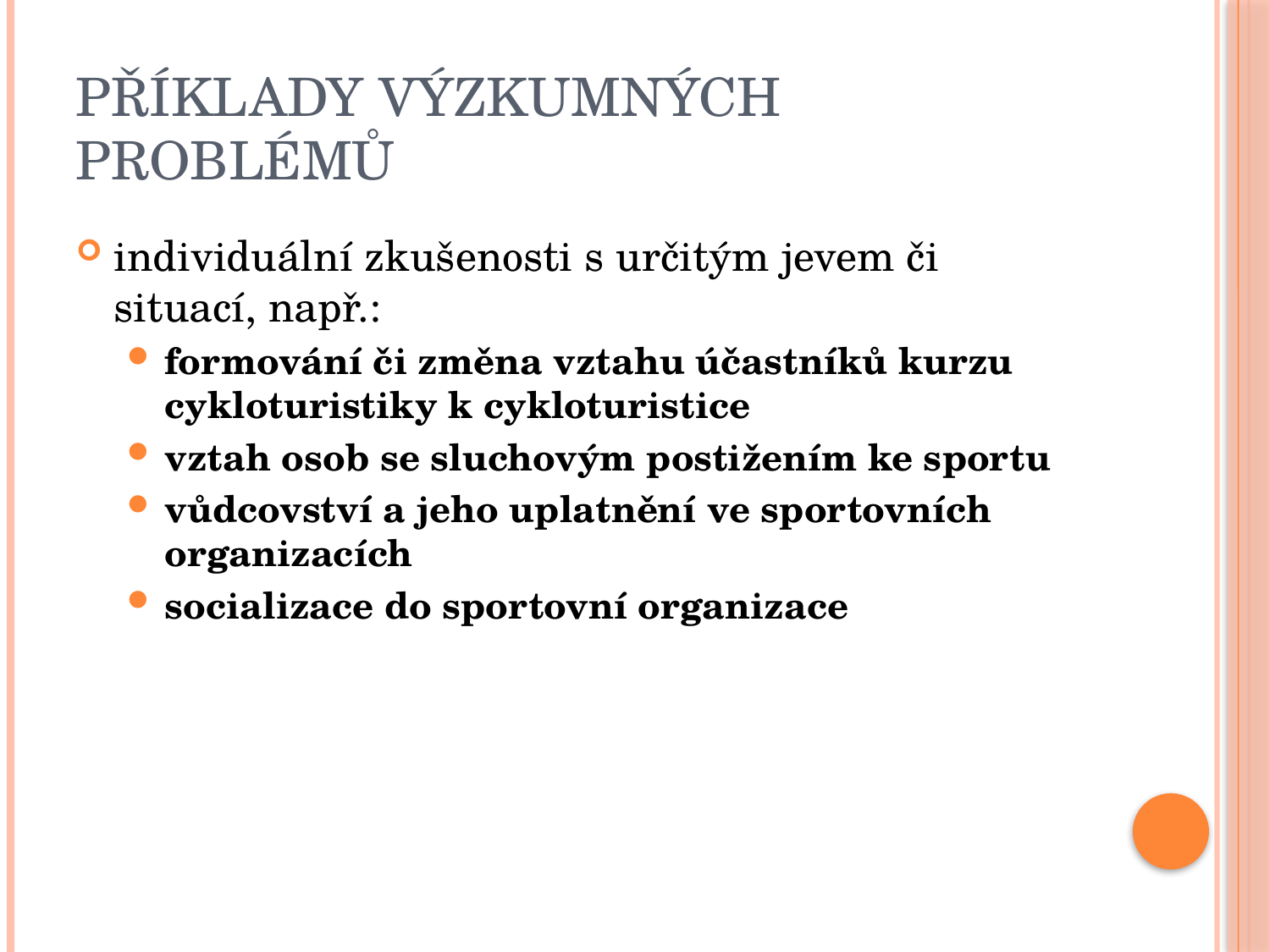

# Příklady výzkumných problémů
individuální zkušenosti s určitým jevem či situací, např.:
formování či změna vztahu účastníků kurzu cykloturistiky k cykloturistice
vztah osob se sluchovým postižením ke sportu
vůdcovství a jeho uplatnění ve sportovních organizacích
socializace do sportovní organizace